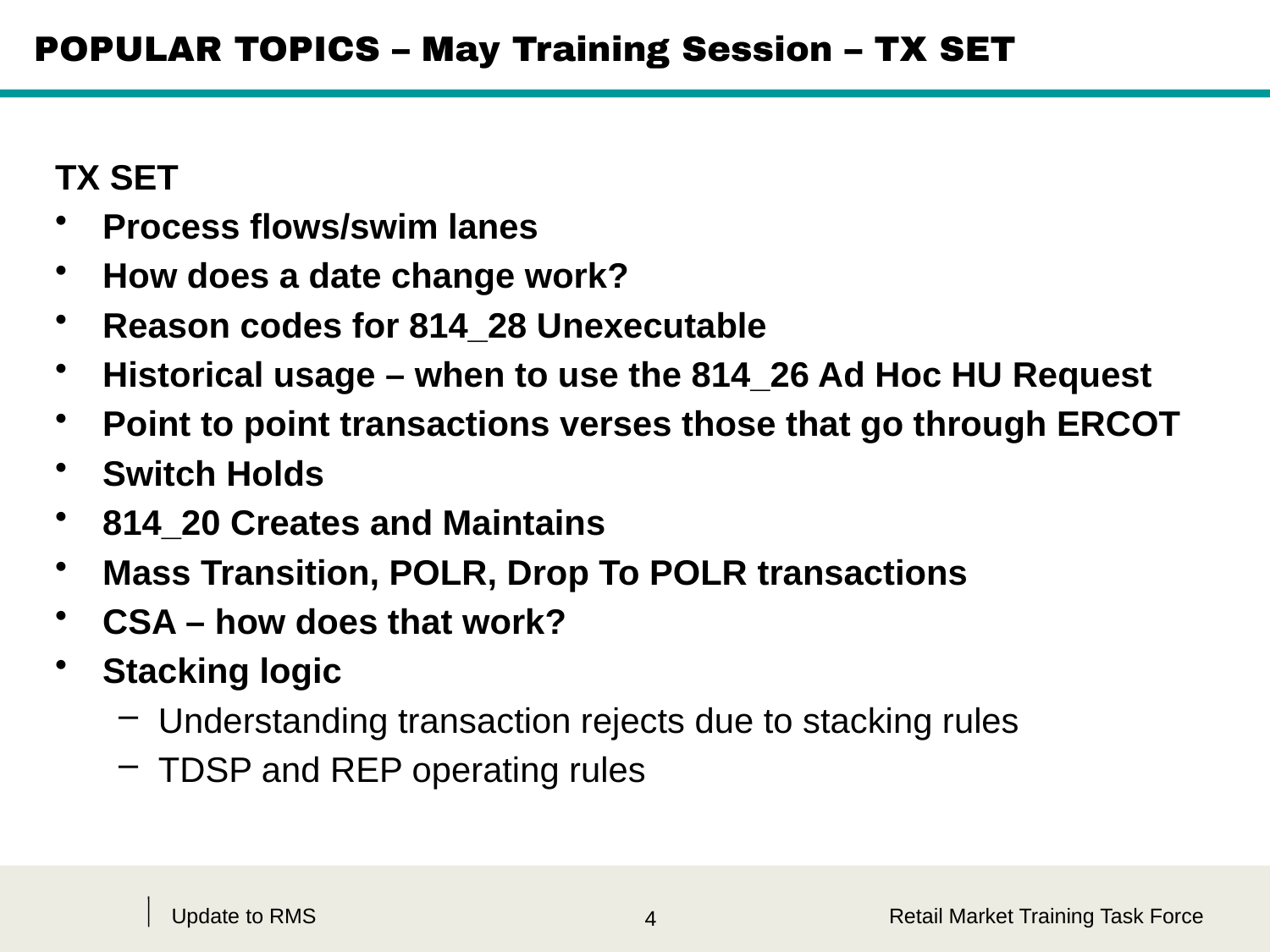

# POPULAR TOPICS – May Training Session – TX SET
TX SET
Process flows/swim lanes
How does a date change work?
Reason codes for 814_28 Unexecutable
Historical usage – when to use the 814_26 Ad Hoc HU Request
Point to point transactions verses those that go through ERCOT
Switch Holds
814_20 Creates and Maintains
Mass Transition, POLR, Drop To POLR transactions
CSA – how does that work?
Stacking logic
Understanding transaction rejects due to stacking rules
TDSP and REP operating rules

Update to RMS
Retail Market Training Task Force